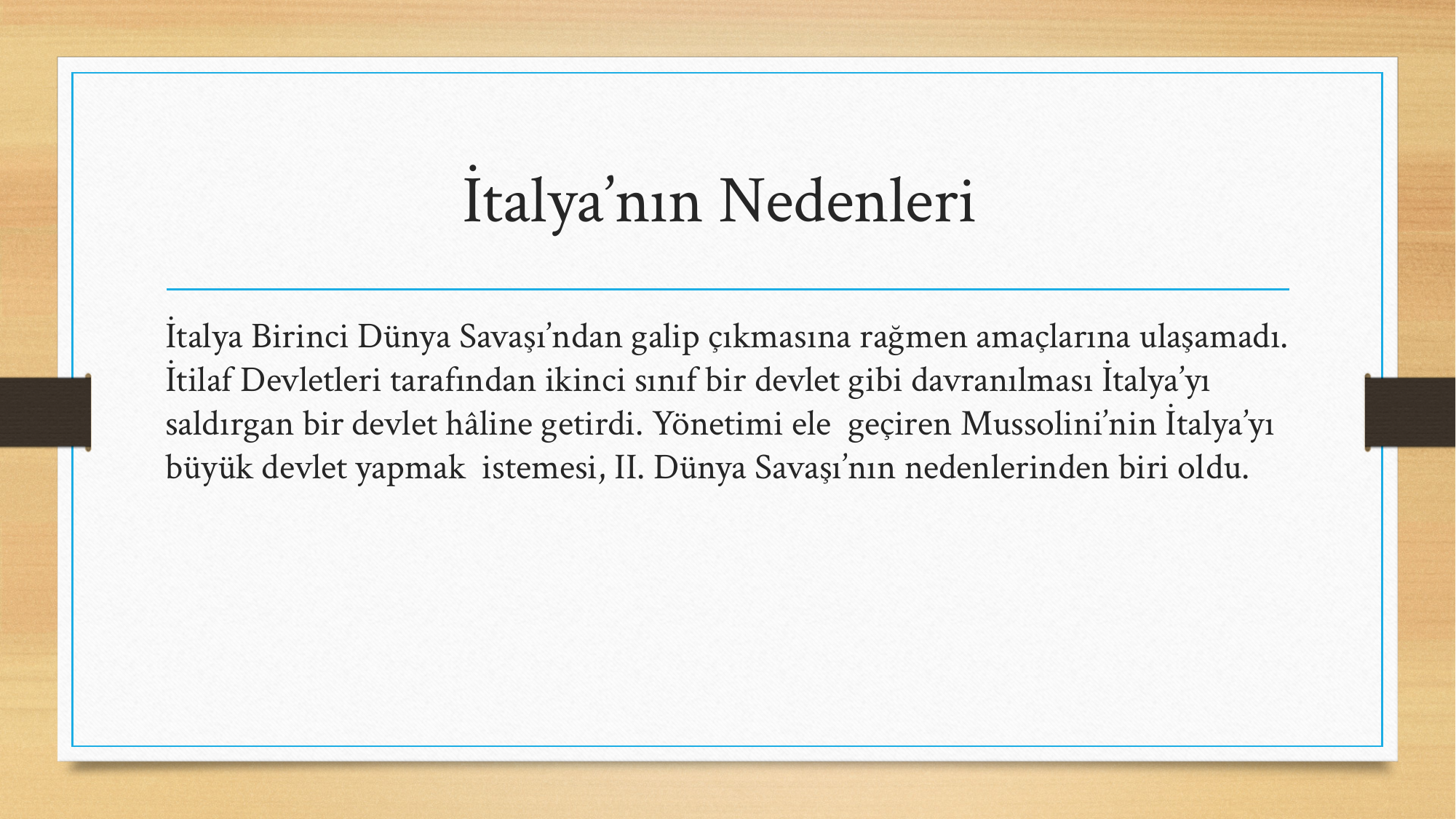

# İtalya’nın Nedenleri
İtalya Birinci Dünya Savaşı’ndan galip çıkma­sına rağmen amaçlarına ulaşamadı. İtilaf Devletleri tarafından ikinci sınıf bir devlet gibi davranılması İtalya’yı saldırgan bir devlet hâline getirdi. Yönetimi ele  geçiren Mussolini’nin İtalya’yı büyük devlet yapmak  istemesi, II. Dünya Savaşı’nın nedenlerinden biri ol­du.